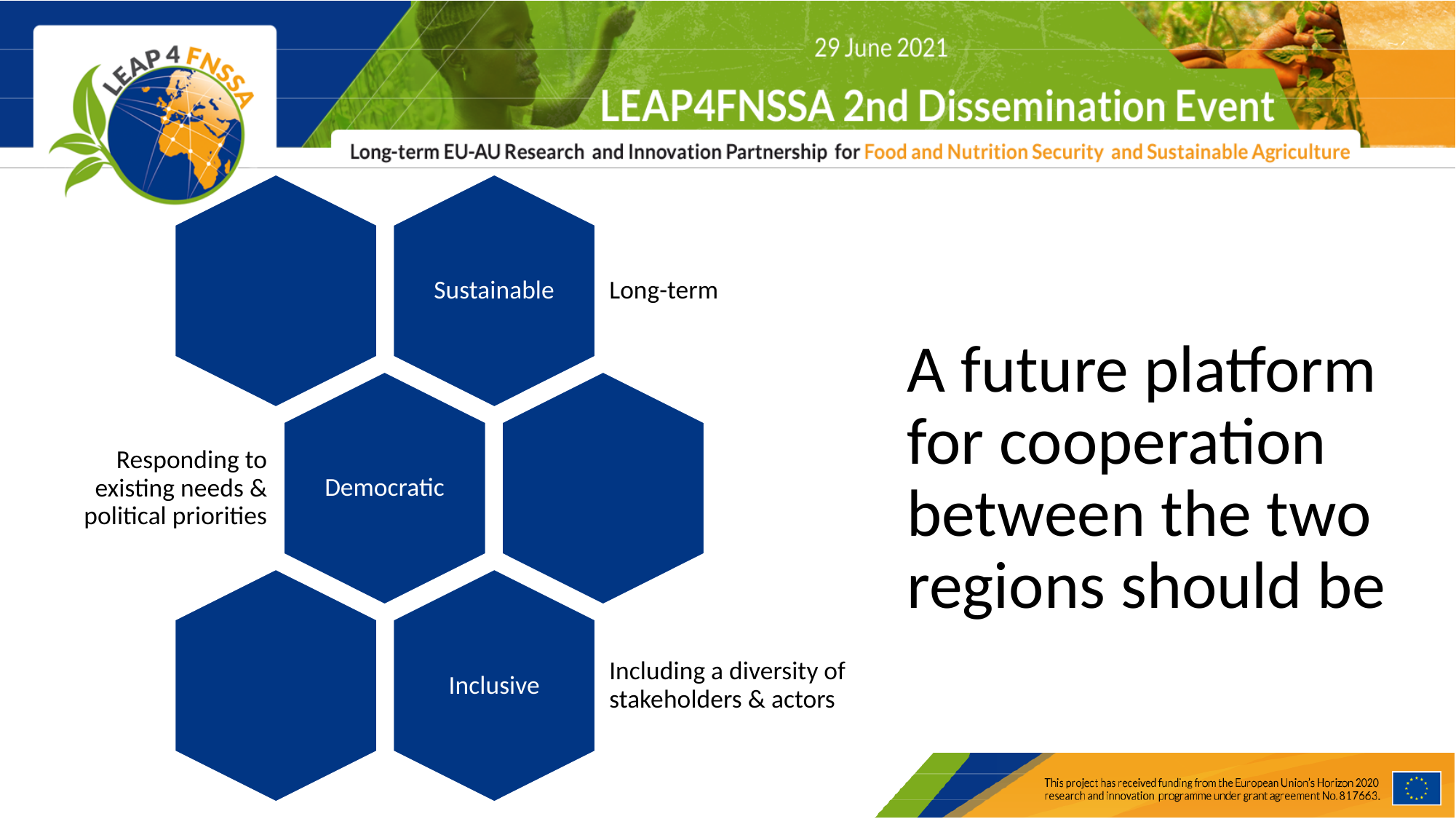

Sustainable
Long-term

Democratic
Responding to existing needs & political priorities

Inclusive
Including a diversity of stakeholders & actors

# A future platform for cooperation between the two regions should be